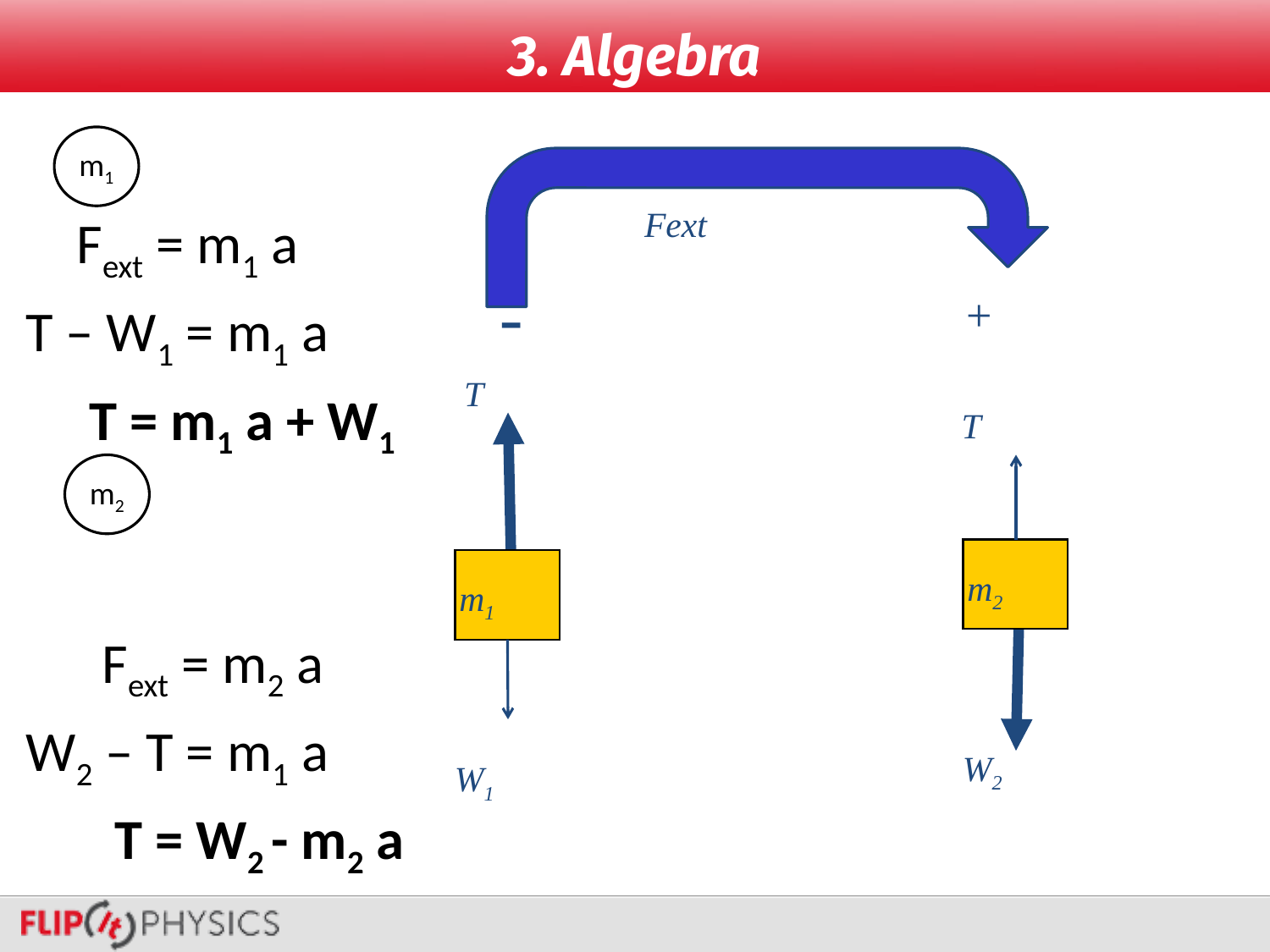

# 3. Algebra
m1

    Fext = m1 a
T – W1 = m1 a
     T = m1 a + W1

      Fext = m2 a
W2 – T = m1 a
       T = W2 - m2 a

	Both equation equal T, so we can set them equal to each other!

Fext
-
+
T
T

m2

m2
m1

W2
W1